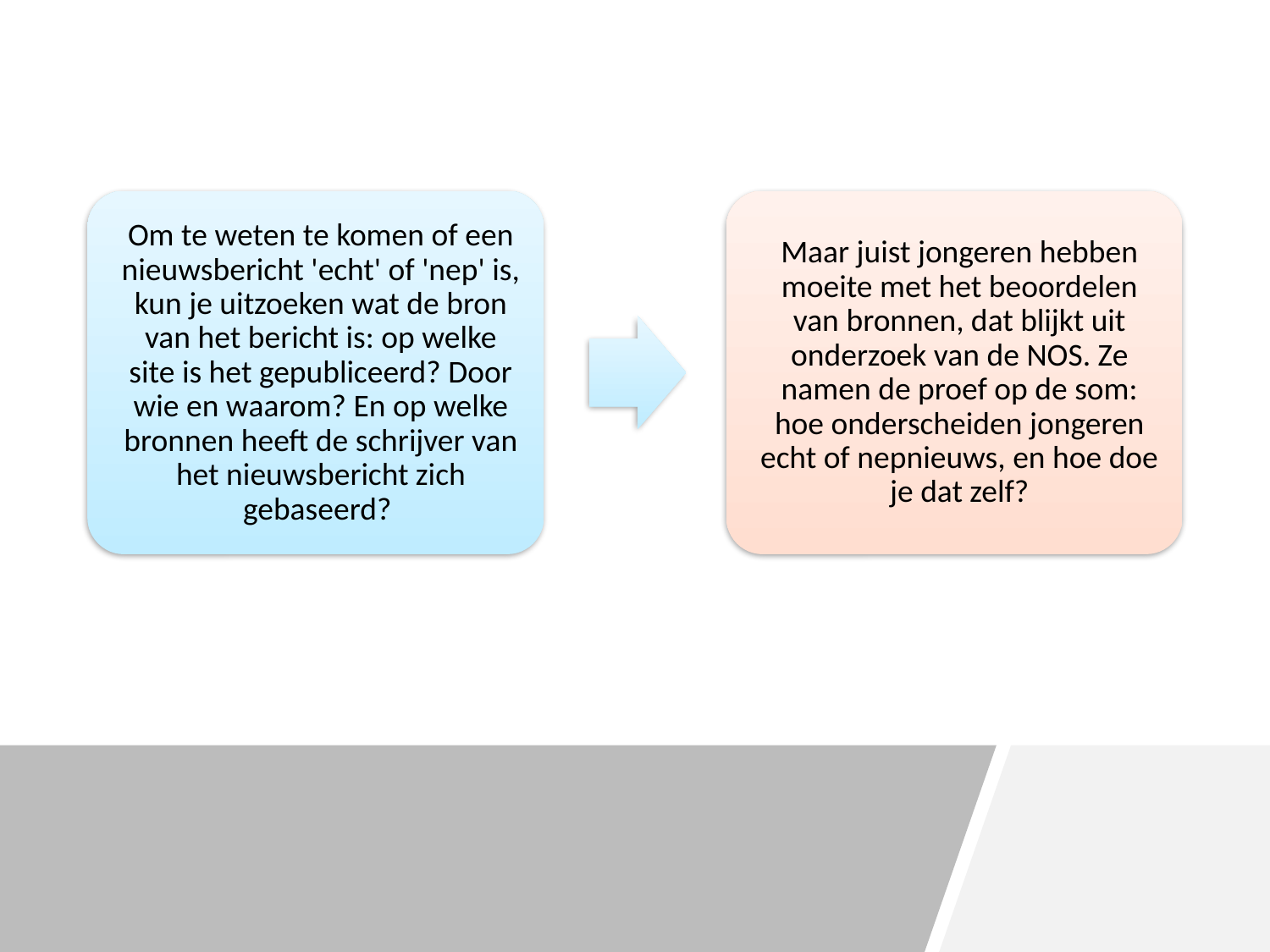

Om te weten te komen of een nieuwsbericht 'echt' of 'nep' is, kun je uitzoeken wat de bron van het bericht is: op welke site is het gepubliceerd? Door wie en waarom? En op welke bronnen heeft de schrijver van het nieuwsbericht zich gebaseerd?

Maar juist jongeren hebben moeite met het beoordelen van bronnen, dat blijkt uit onderzoek van de NOS. Ze namen de proef op de som: hoe onderscheiden jongeren echt of nepnieuws, en hoe doe je dat zelf?